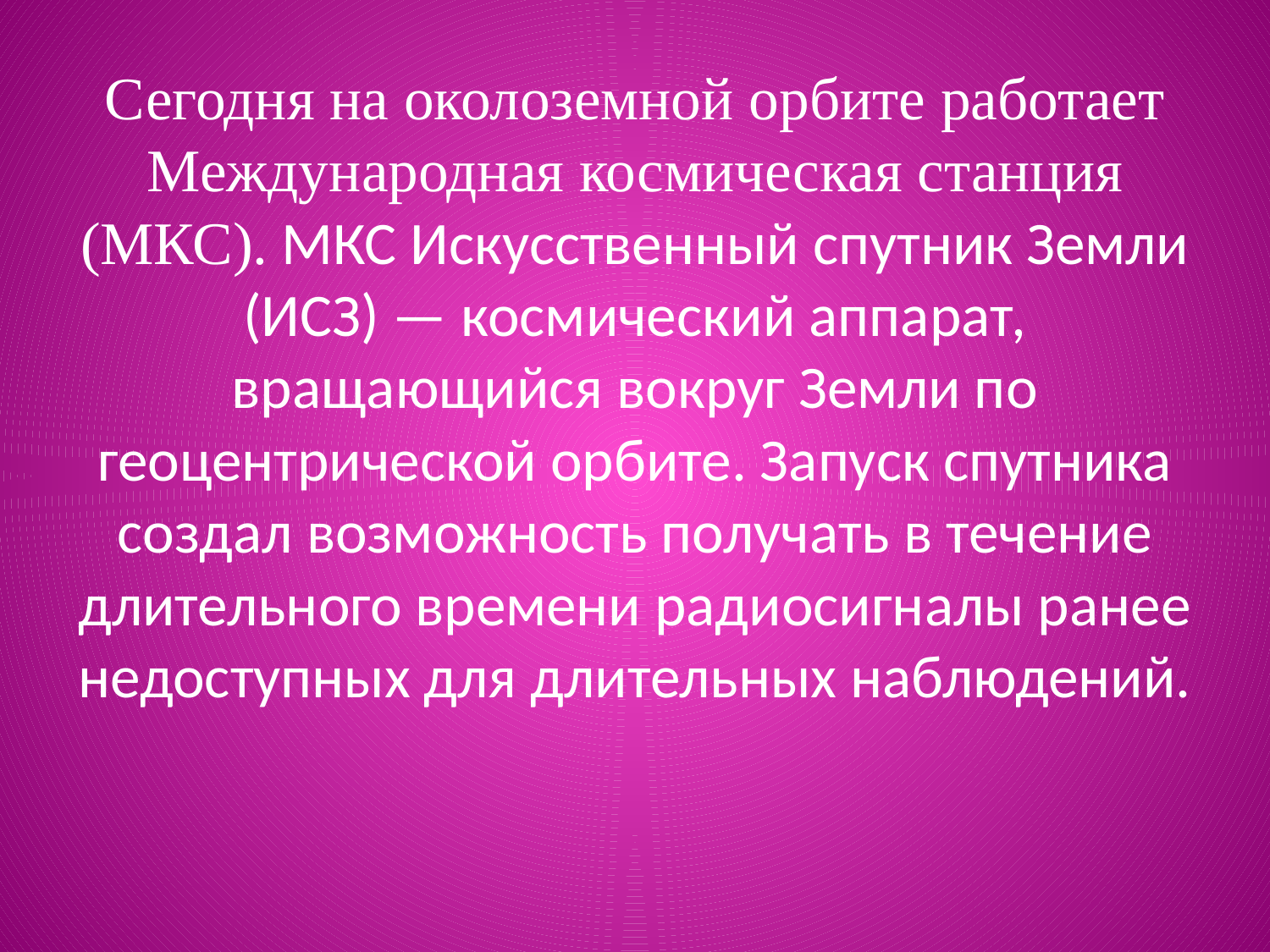

# Сегодня на околоземной орбите работает Международная космическая станция (МКС). МКС Искусственный спутник Земли (ИСЗ) — космический аппарат, вращающийся вокруг Земли по геоцентрической орбите. Запуск спутника создал возможность получать в течение длительного времени радиосигналы ранее недоступных для длительных наблюдений.